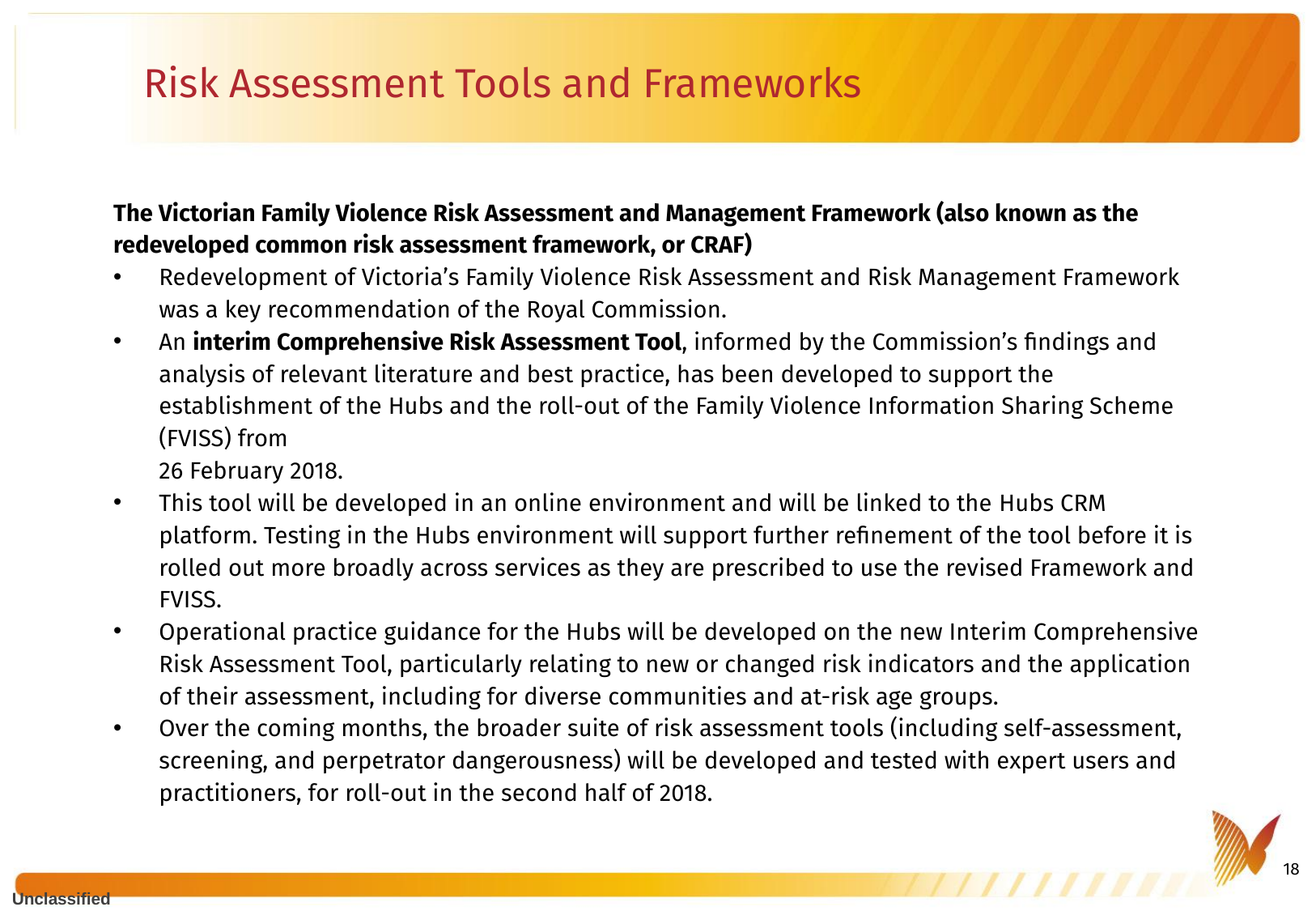

# Risk Assessment Tools and Frameworks
The Victorian Family Violence Risk Assessment and Management Framework (also known as the redeveloped common risk assessment framework, or CRAF)
Redevelopment of Victoria’s Family Violence Risk Assessment and Risk Management Framework was a key recommendation of the Royal Commission.
An interim Comprehensive Risk Assessment Tool, informed by the Commission’s findings and analysis of relevant literature and best practice, has been developed to support the establishment of the Hubs and the roll-out of the Family Violence Information Sharing Scheme (FVISS) from
26 February 2018.
This tool will be developed in an online environment and will be linked to the Hubs CRM platform. Testing in the Hubs environment will support further refinement of the tool before it is rolled out more broadly across services as they are prescribed to use the revised Framework and FVISS.
Operational practice guidance for the Hubs will be developed on the new Interim Comprehensive Risk Assessment Tool, particularly relating to new or changed risk indicators and the application of their assessment, including for diverse communities and at-risk age groups.
Over the coming months, the broader suite of risk assessment tools (including self-assessment, screening, and perpetrator dangerousness) will be developed and tested with expert users and practitioners, for roll-out in the second half of 2018.
18